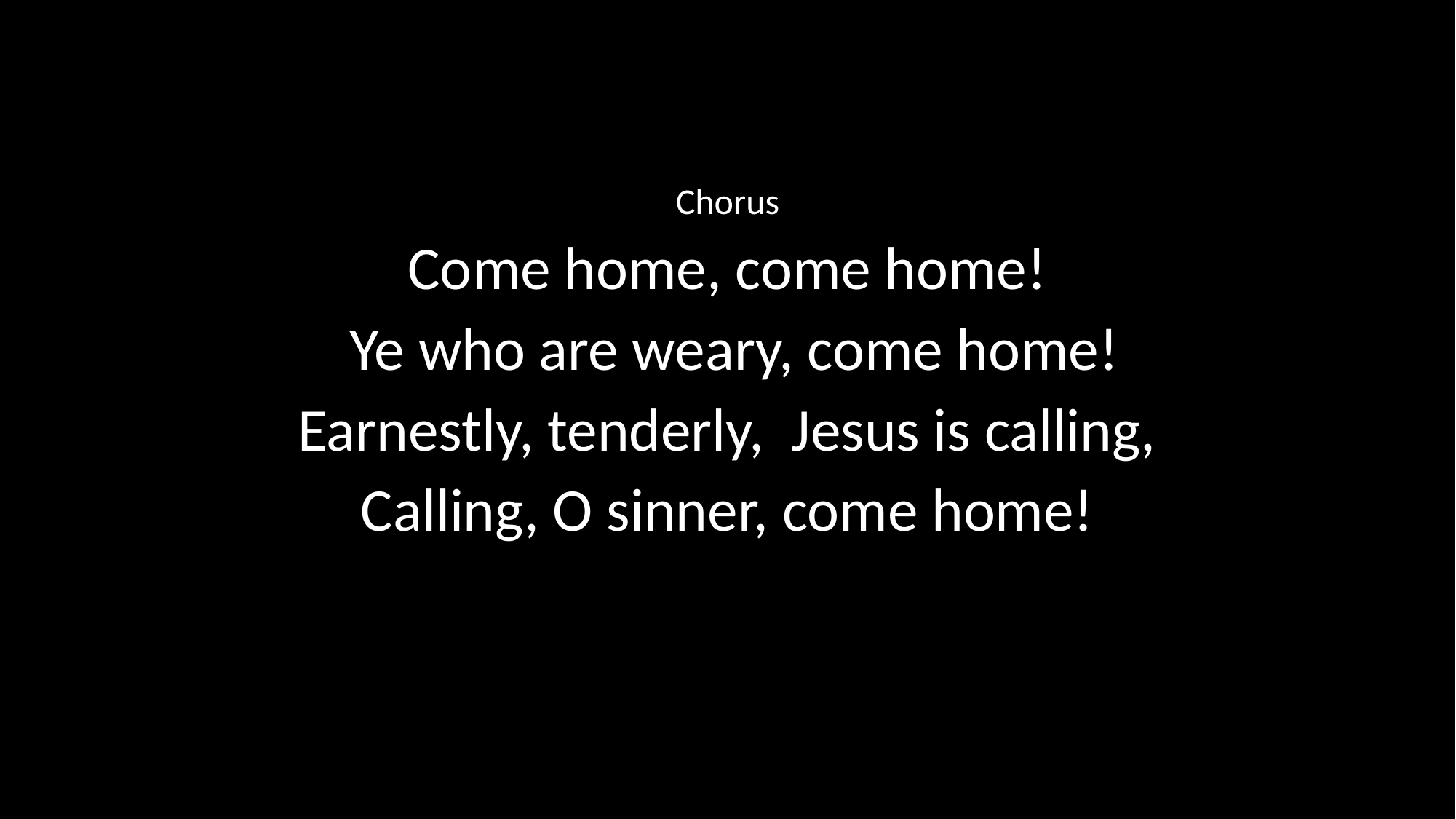

Chorus
Come home, come home!
 Ye who are weary, come home!
Earnestly, tenderly,  Jesus is calling,
Calling, O sinner, come home!